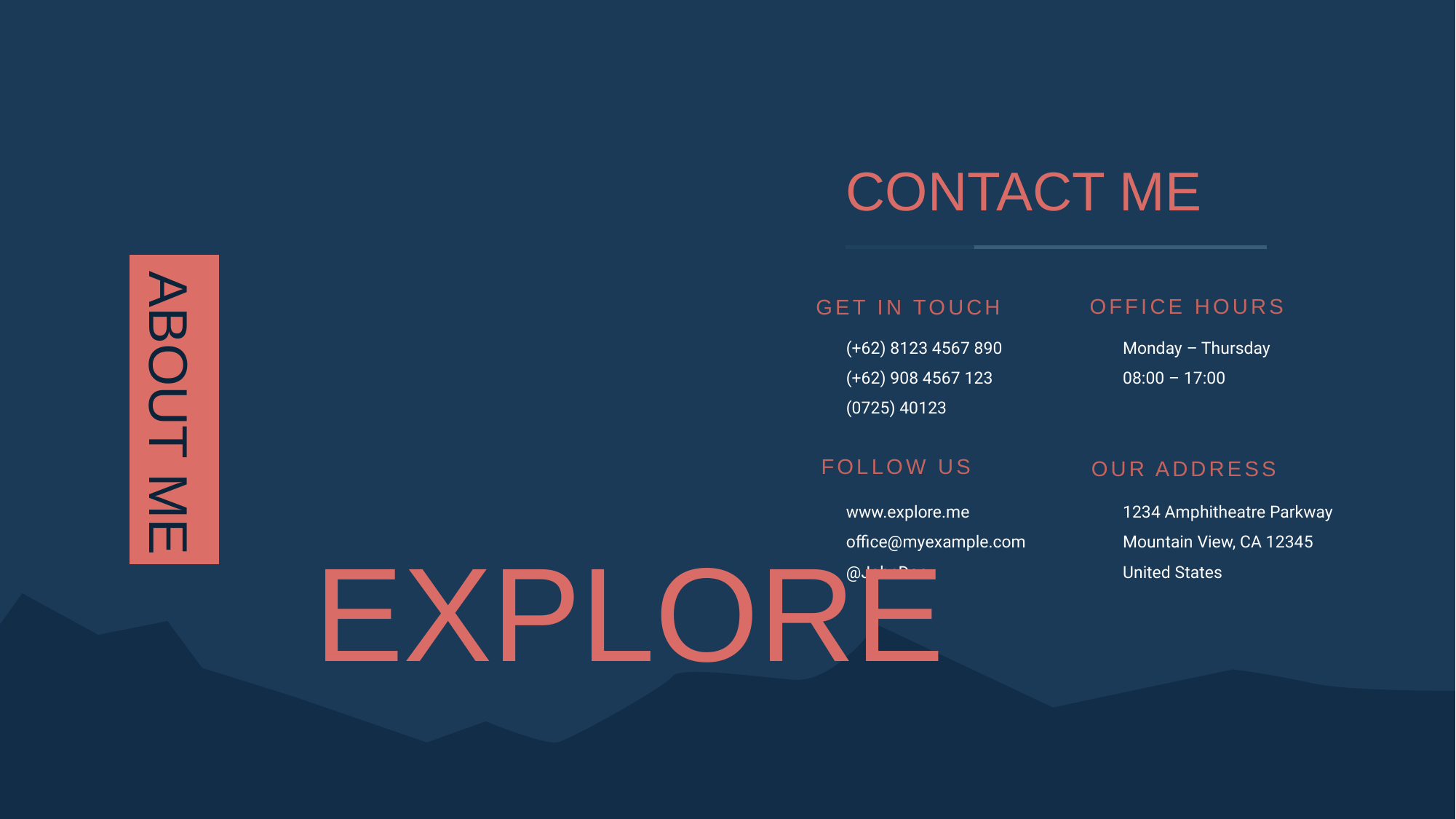

CONTACT ME

OFFICE HOURS
GET IN TOUCH
(+62) 8123 4567 890
(+62) 908 4567 123
(0725) 40123
Monday – Thursday
08:00 – 17:00
ABOUT ME
FOLLOW US
OUR ADDRESS
www.explore.me
office@myexample.com
@JohnDoe
1234 Amphitheatre Parkway
Mountain View, CA 12345
United States
EXPLORE